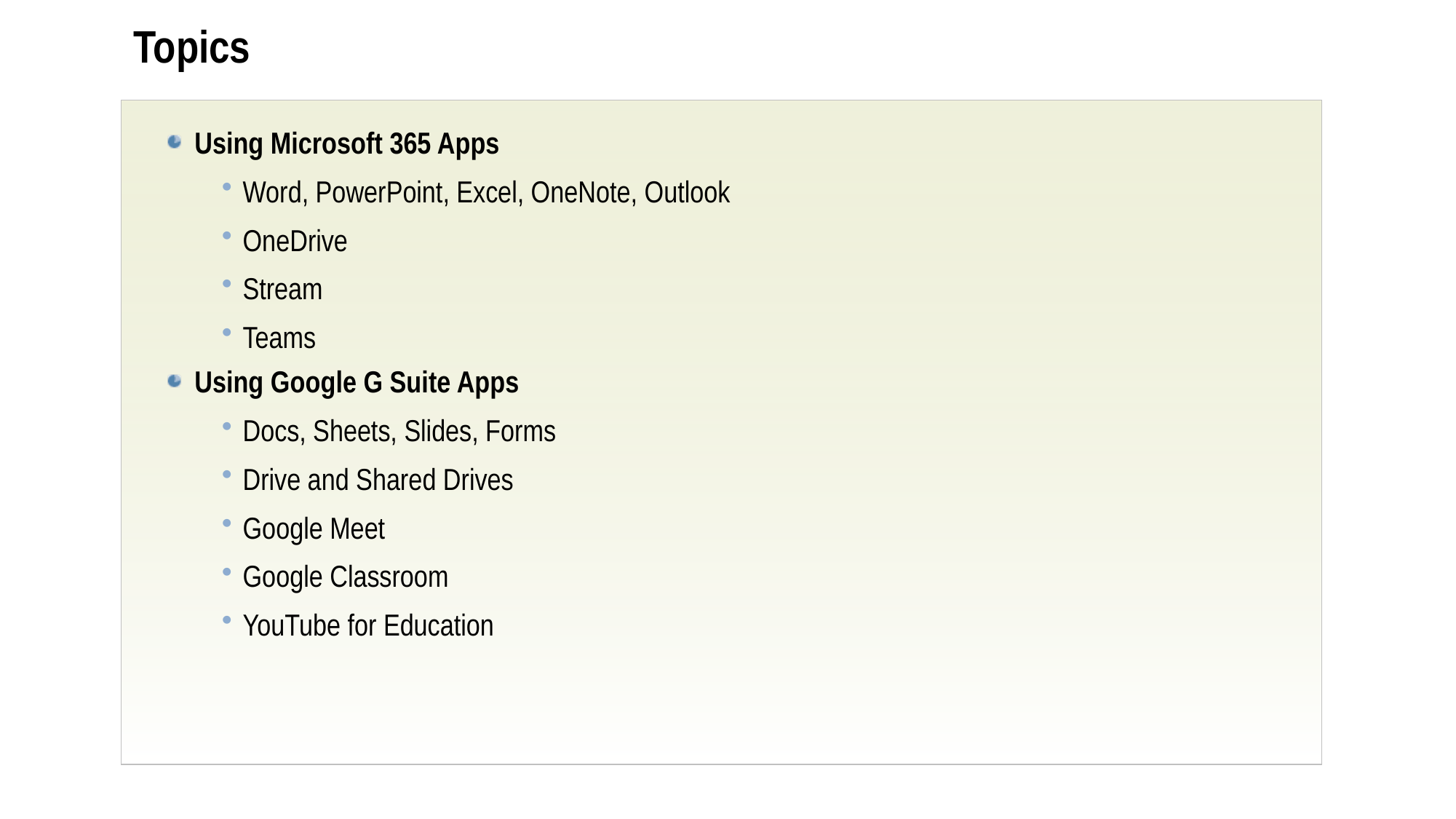

# Topics
Using Microsoft 365 Apps
Word, PowerPoint, Excel, OneNote, Outlook
OneDrive
Stream
Teams
Using Google G Suite Apps
Docs, Sheets, Slides, Forms
Drive and Shared Drives
Google Meet
Google Classroom
YouTube for Education